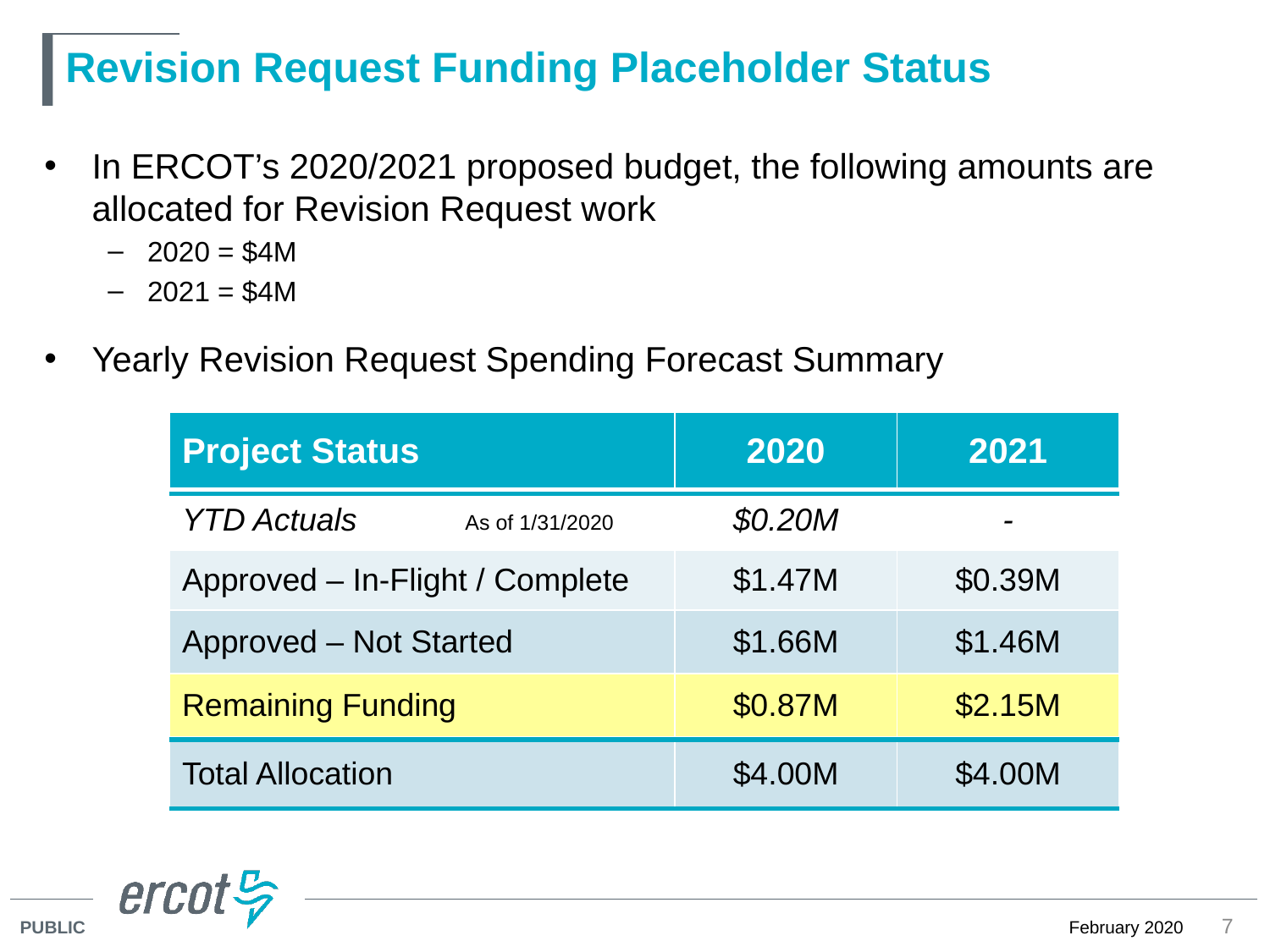

# Revision Request Funding Placeholder Status
In ERCOT’s 2020/2021 proposed budget, the following amounts are allocated for Revision Request work
2020 = $4M
2021 = $4M

Yearly Revision Request Spending Forecast Summary
| Project Status | 2020 | 2021 |
| --- | --- | --- |
| YTD Actuals | $0.20M | - |
| Approved – In-Flight / Complete | $1.47M | $0.39M |
| Approved – Not Started | $1.66M | $1.46M |
| Remaining Funding | $0.87M | $2.15M |
| Total Allocation | $4.00M | $4.00M |
As of 1/31/2020
7